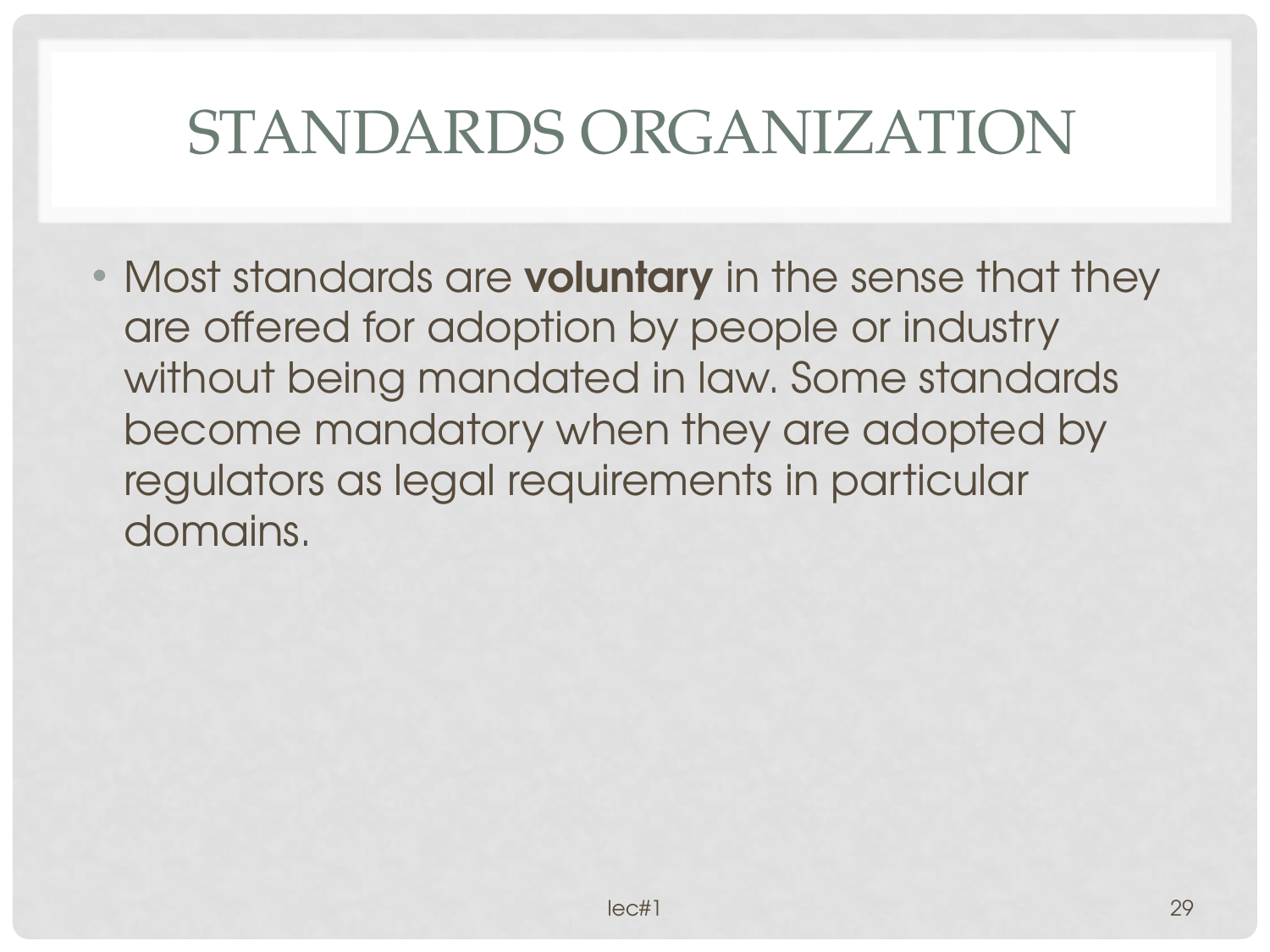

# standards organization
Most standards are voluntary in the sense that they are offered for adoption by people or industry without being mandated in law. Some standards become mandatory when they are adopted by regulators as legal requirements in particular domains.
lec#1
29